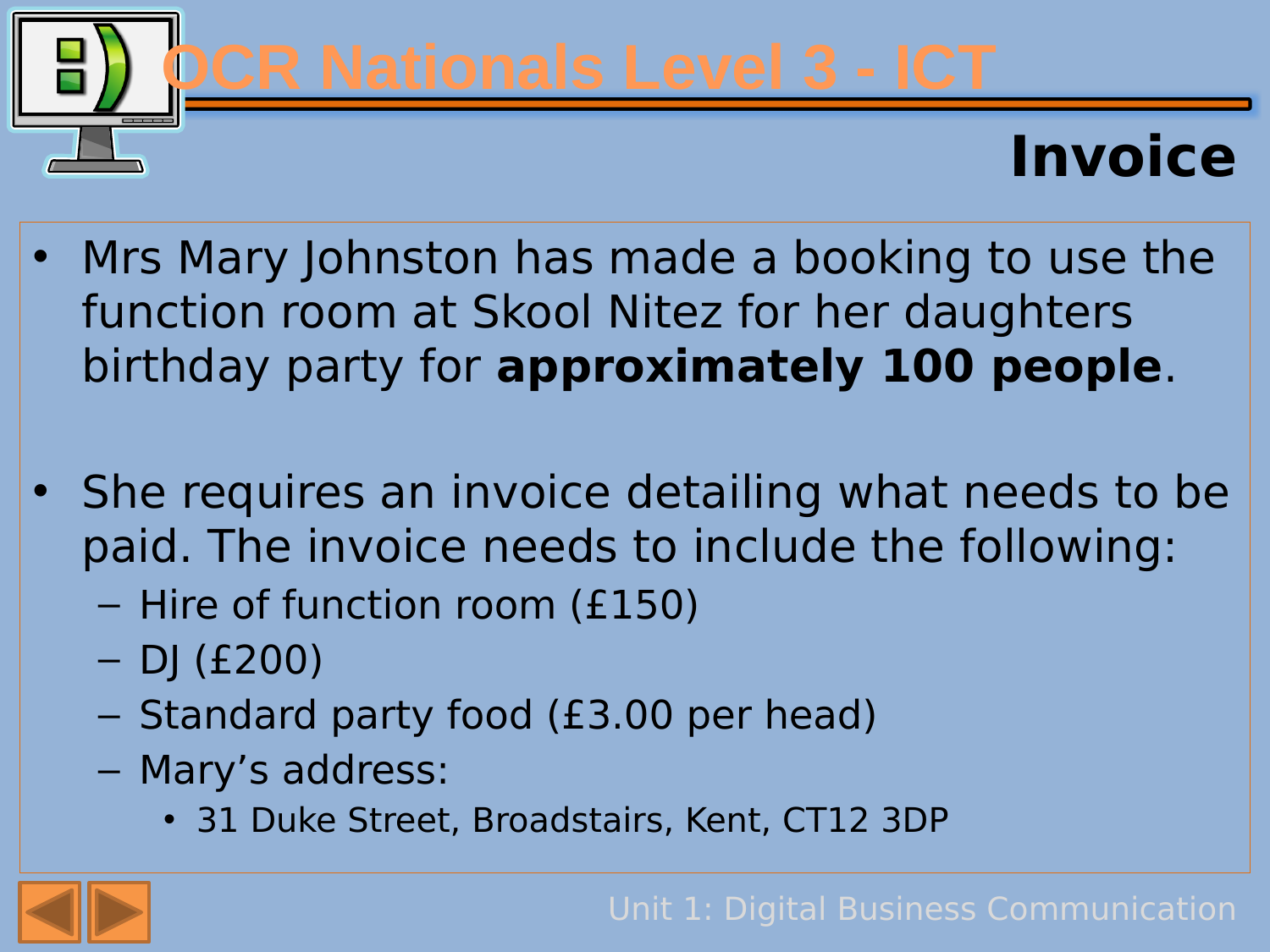

# Invoice
Mrs Mary Johnston has made a booking to use the function room at Skool Nitez for her daughters birthday party for approximately 100 people.

She requires an invoice detailing what needs to be paid. The invoice needs to include the following:
Hire of function room (£150)
DJ (£200)
Standard party food (£3.00 per head)
Mary’s address:
31 Duke Street, Broadstairs, Kent, CT12 3DP